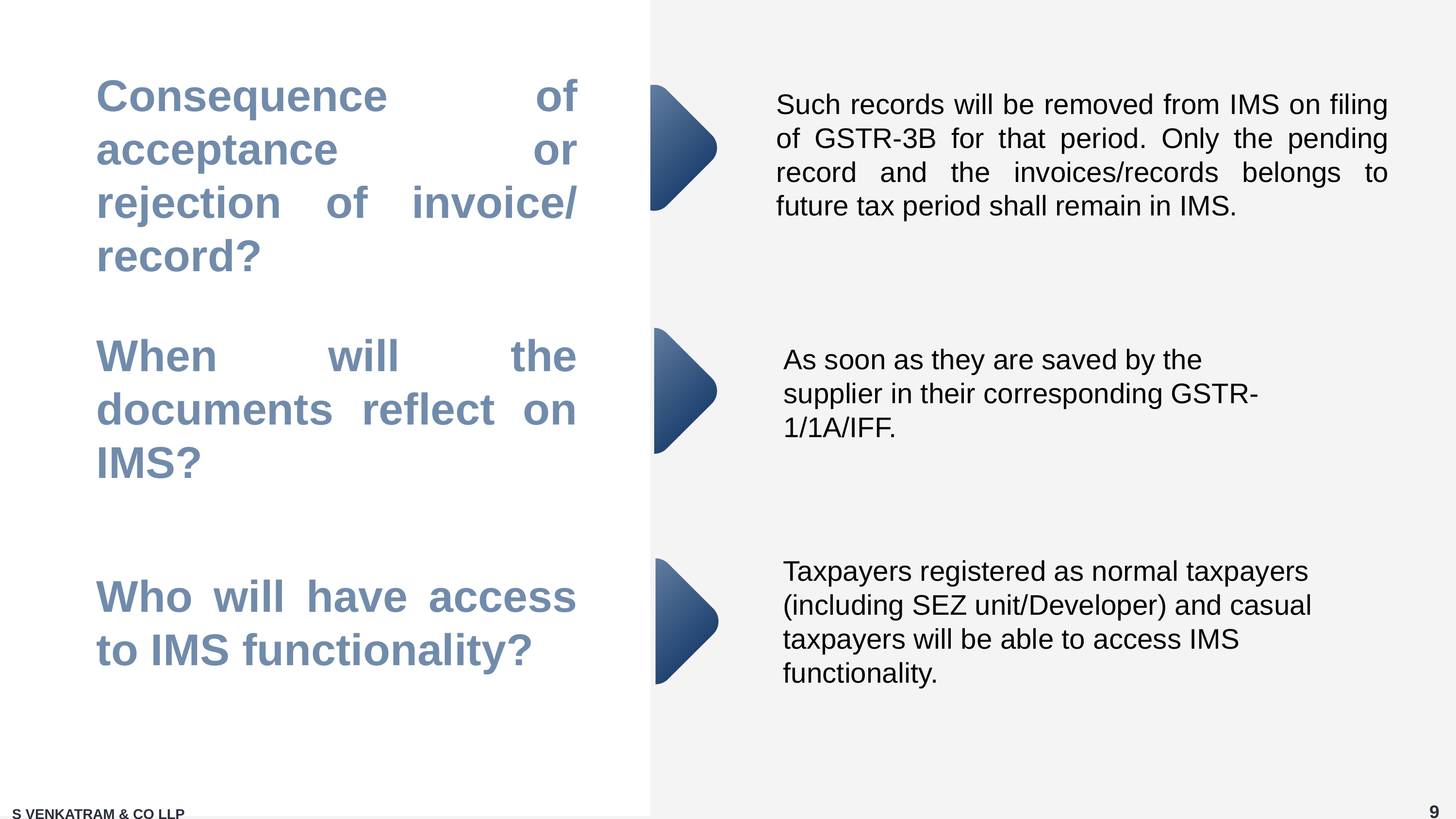

Consequence of acceptance or rejection of invoice/ record?

Such records will be removed from IMS on filing of GSTR-3B for that period. Only the pending record and the invoices/records belongs to future tax period shall remain in IMS.

When will the documents reflect on IMS?
As soon as they are saved by the supplier in their corresponding GSTR-1/1A/IFF.
Taxpayers registered as normal taxpayers (including SEZ unit/Developer) and casual taxpayers will be able to access IMS functionality.

Who will have access to IMS functionality?
9
S VENKATRAM & CO LLP